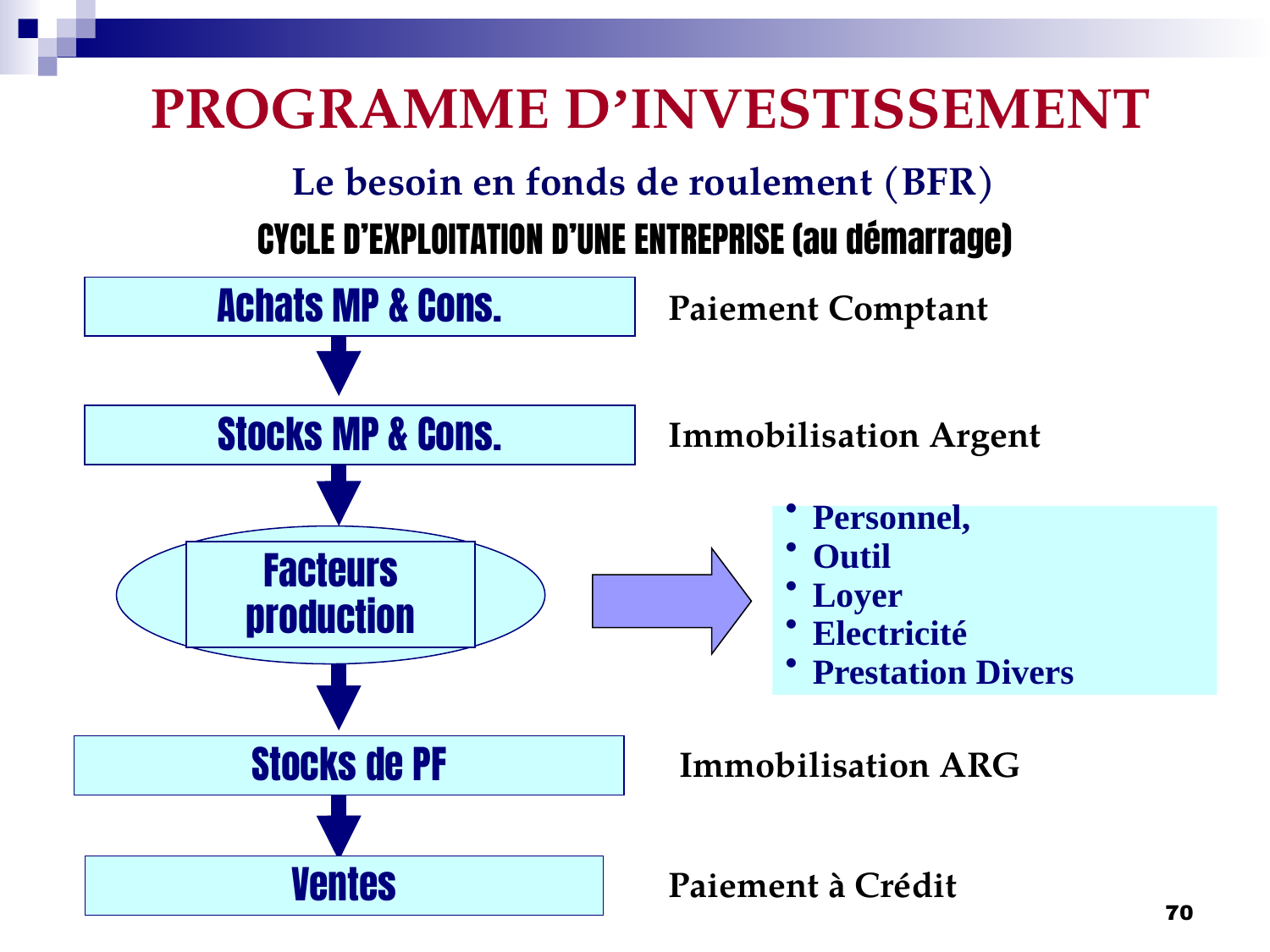

PROGRAMME D’INVESTISSEMENT
Le besoin en fonds de roulement (BFR)
CYCLE D’EXPLOITATION D’UNE ENTREPRISE (au démarrage)
Achats MP & Cons.
Paiement Comptant

Stocks MP & Cons.
Immobilisation Argent

Personnel,
Outil
Loyer
Electricité
Prestation Divers

Facteurs production

Stocks de PF
Immobilisation ARG

Ventes
Paiement à Crédit
70